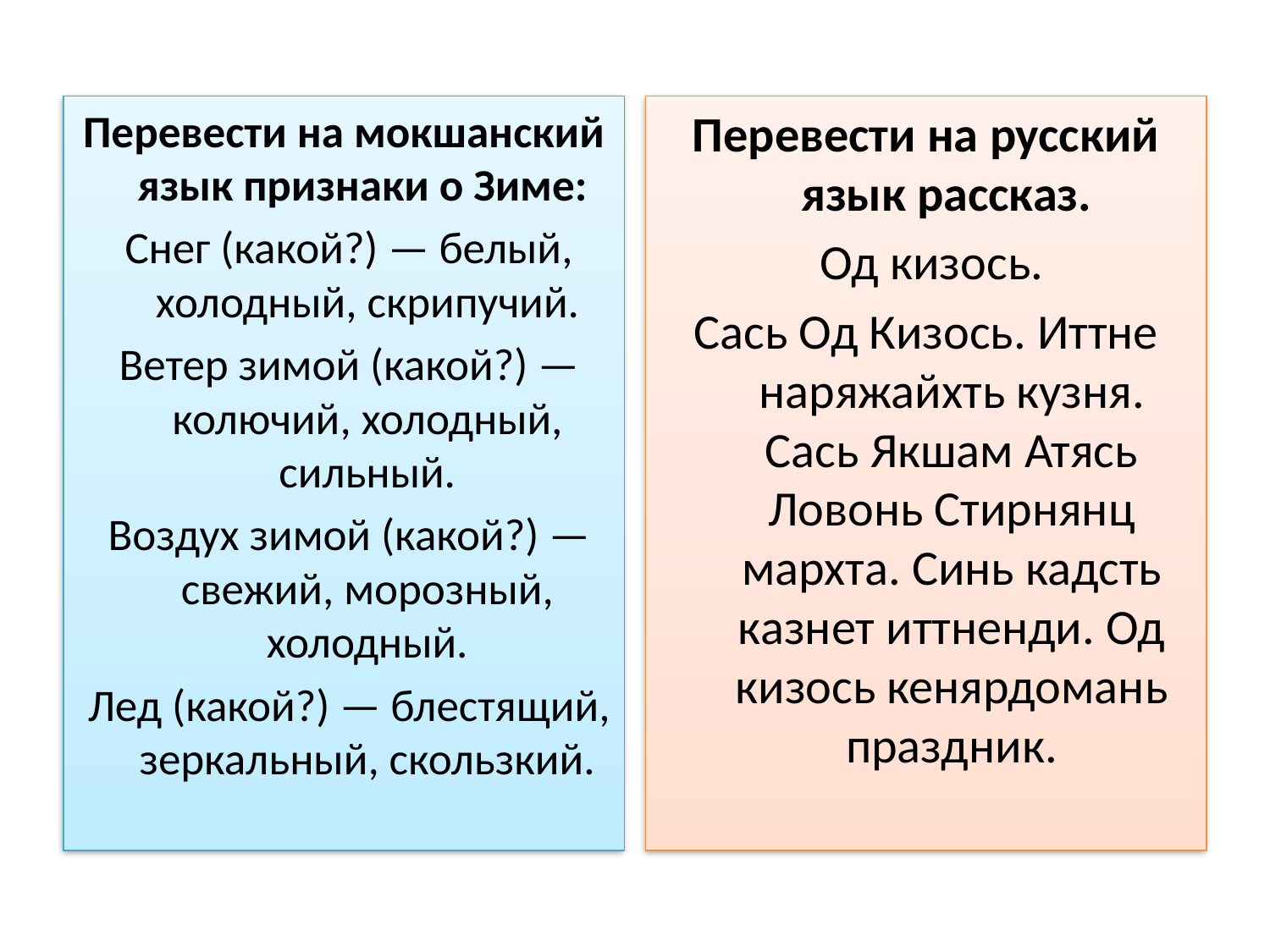

#
Перевести на мокшанский язык признаки о Зиме:
 Снег (какой?) — белый, холодный, скрипучий.
 Ветер зимой (какой?) — колючий, холодный, сильный.
 Воздух зимой (какой?) — свежий, морозный, холодный.
 Лед (какой?) — блестящий, зеркальный, скользкий.

Перевести на русский язык рассказ.
 Од кизось.
Сась Од Кизось. Иттне наряжайхть кузня. Сась Якшам Атясь Ловонь Стирнянц мархта. Синь кадсть казнет иттненди. Од кизось кенярдомань праздник.